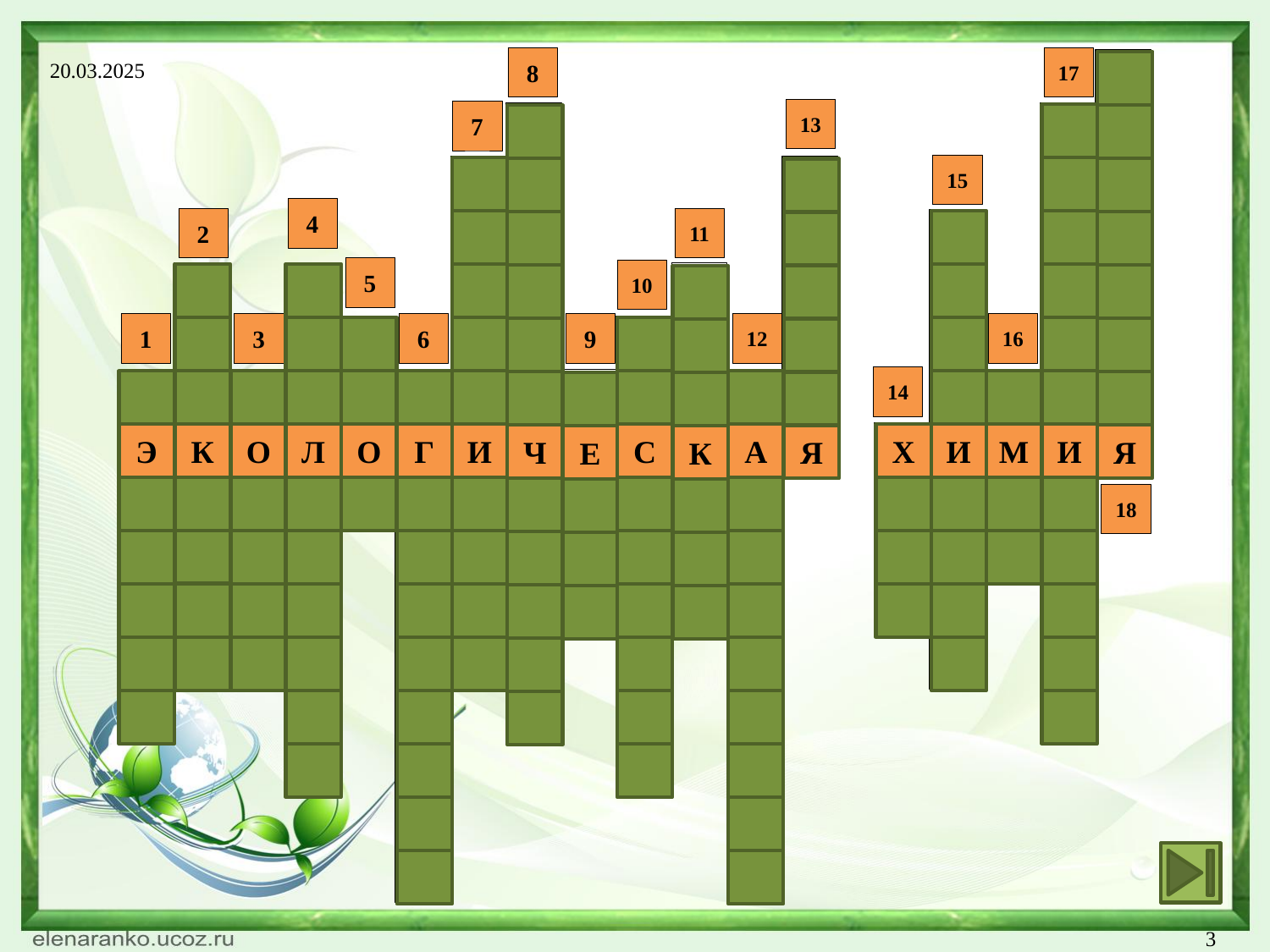

20.03.2025
8
17
Э
К
О
Л
О
Г
И
Я
Н
И
Т
Р
О
Ф
И
К
А
Ц
И
Я
П
Е
С
Т
И
Ц
И
Д
Ы
С
М
О
Г
Х
Л
О
Р
А
Б
И
О
Т
И
Ч
Е
С
К
И
Е
Ф
О
Т
О
С
И
Н
Т
Е
З
Э
Р
О
З
И
Я
Д
И
О
К
С
И
Н
Ы
Г
Е
К
К
Е
Л
Ь
О
Л
Л
Ю
Т
А
Н
Т
Ы
О
З
О
Н
К
И
С
Л
О
Т
Н
Ы
Е
А
Э
Р
А
Ц
И
Я
В
О
З
Д
У
Х
У
Г
Л
Е
К
И
С
Л
Ы
Й
Ф
Е
Н
О
Л
П
А
Р
Н
И
К
О
В
Ы
Й
П

Я
13
7

И

Ч

15

И

Я
4
2
11

И

5
10

Л

К

К

6
9
1
3
12
16

С

О

14

М

Э

О

Г

А

Е

Х

18

3